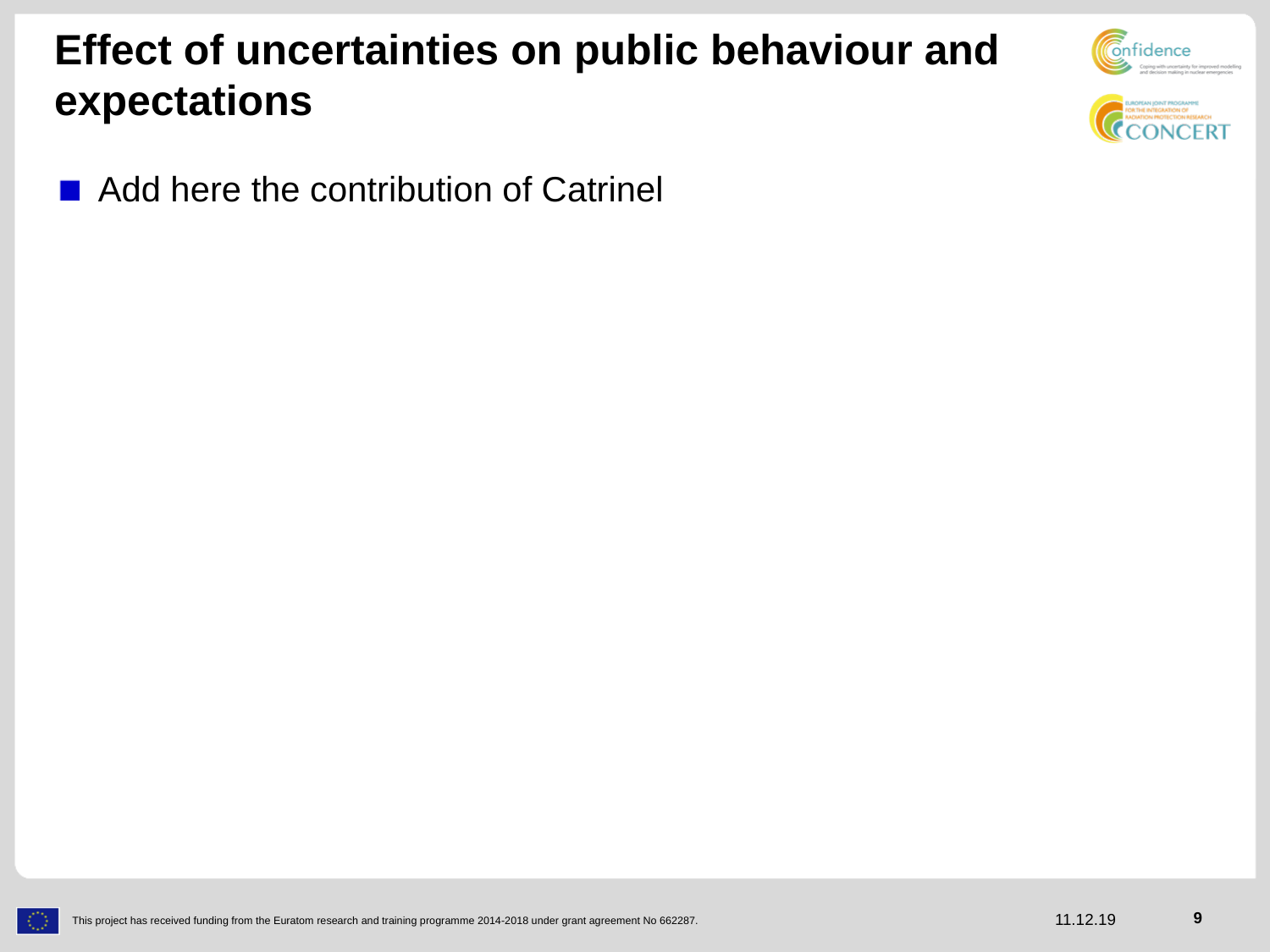

# Effect of uncertainties on public behaviour and expectations
Add here the contribution of Catrinel